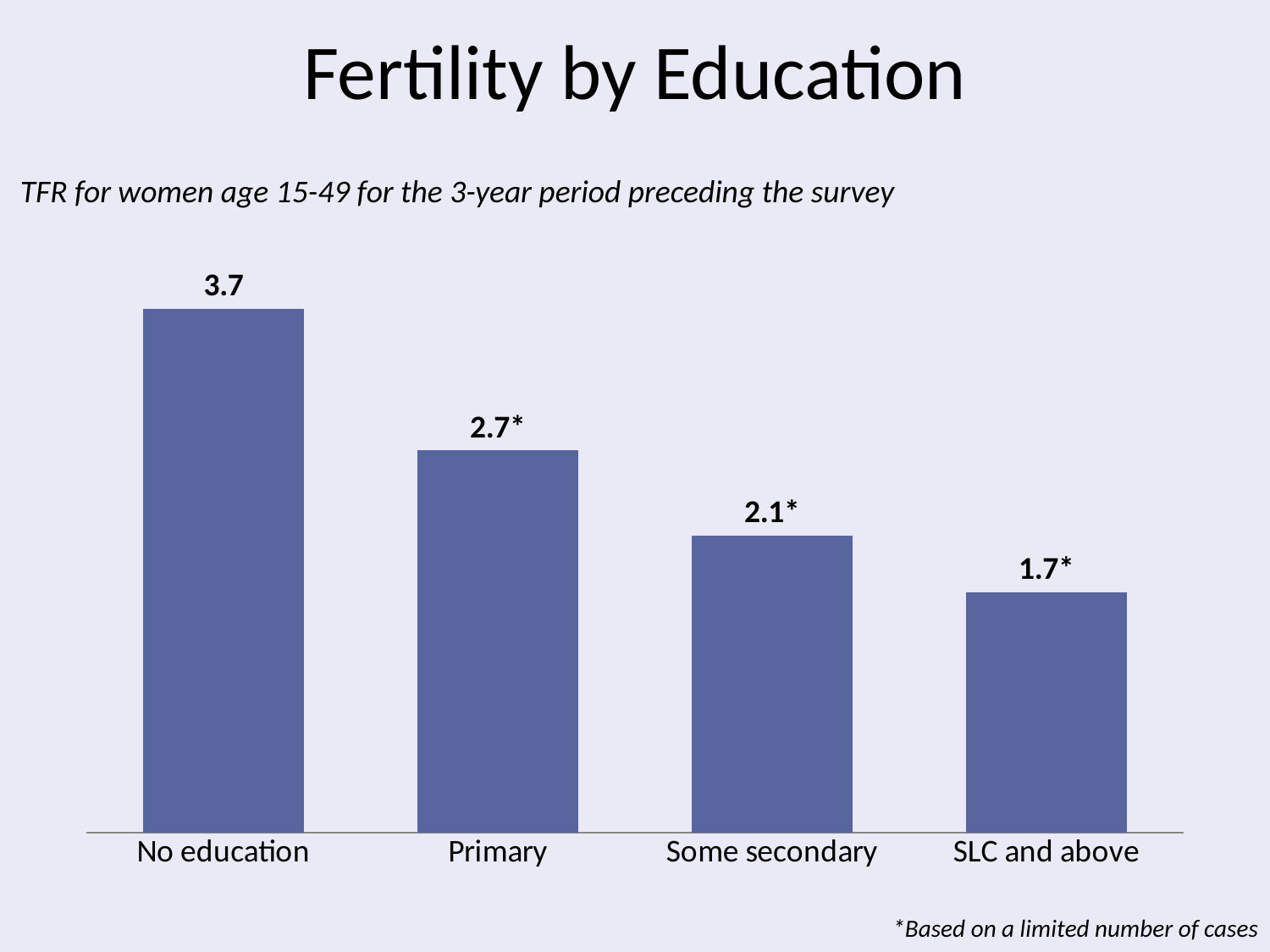

# Fertility by Education
TFR for women age 15-49 for the 3-year period preceding the survey

### Chart

| Category | Series 1 |
|---|---|
| No education | 3.7 |
| Primary | 2.7 |
| Some secondary | 2.1 |
| SLC and above | 1.7 |
*Based on a limited number of cases